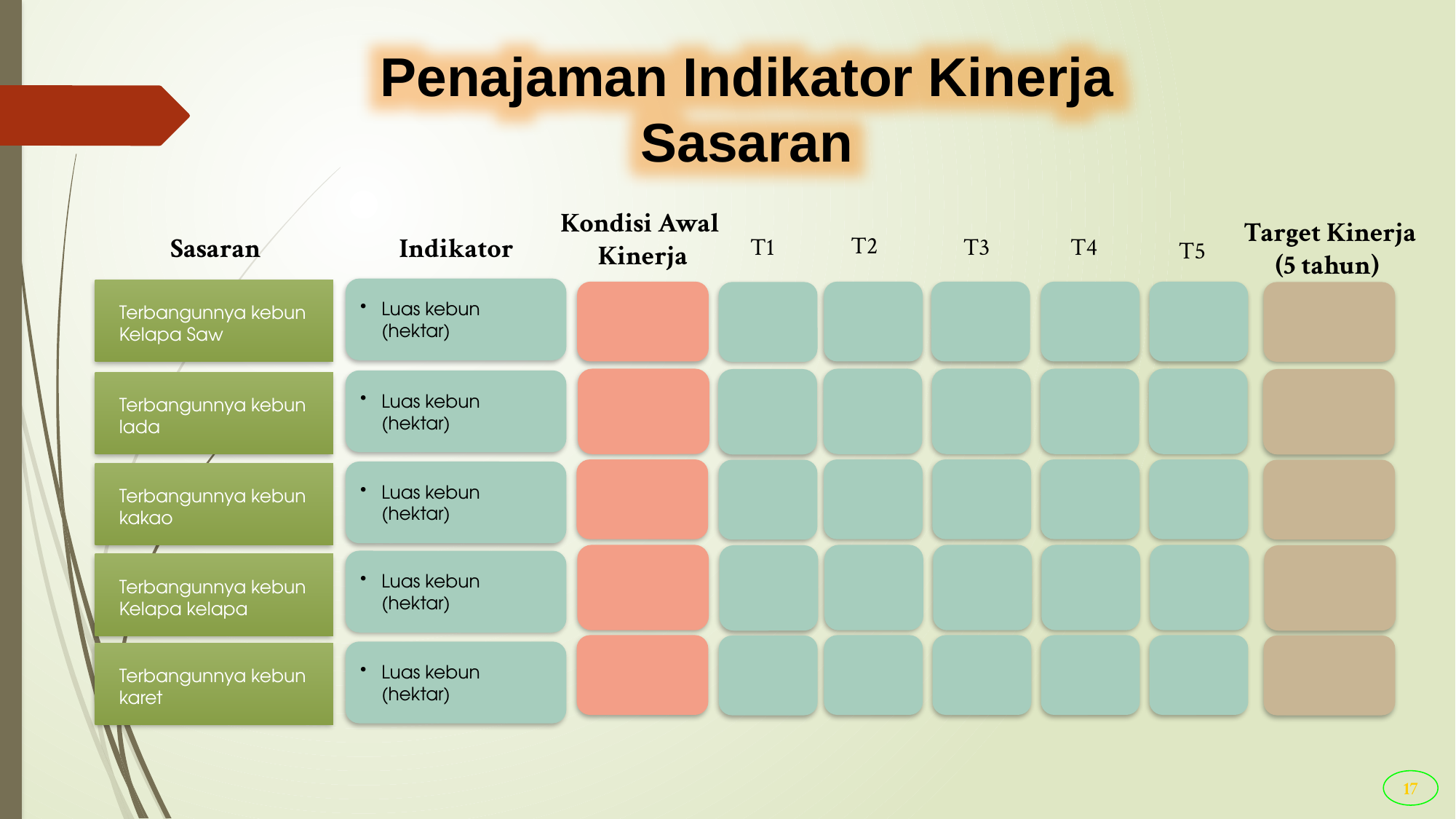

Penajaman Indikator Kinerja Sasaran
Kondisi Awal
Kinerja
Target Kinerja
(5 tahun)
T2
Sasaran
Indikator
T3
T4
T1
T5
Luas kebun (hektar)
Terbangunnya kebun Kelapa Saw

Luas kebun (hektar)
Terbangunnya kebun lada

Luas kebun (hektar)
Terbangunnya kebun kakao

Luas kebun (hektar)
Terbangunnya kebun Kelapa kelapa

Luas kebun (hektar)
Terbangunnya kebun karet